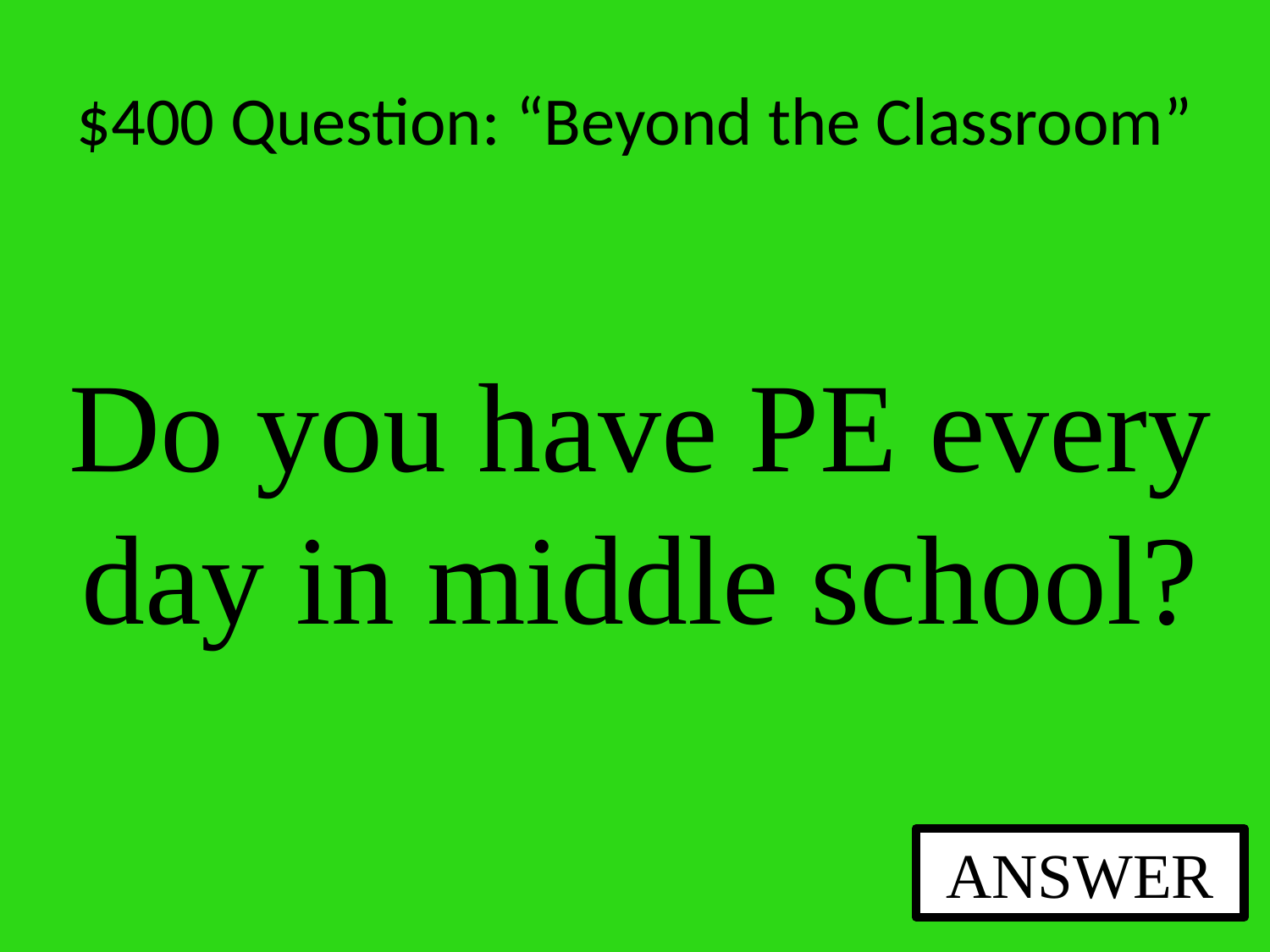

# $400 Question: “Beyond the Classroom”
Do you have PE every day in middle school?

ANSWER